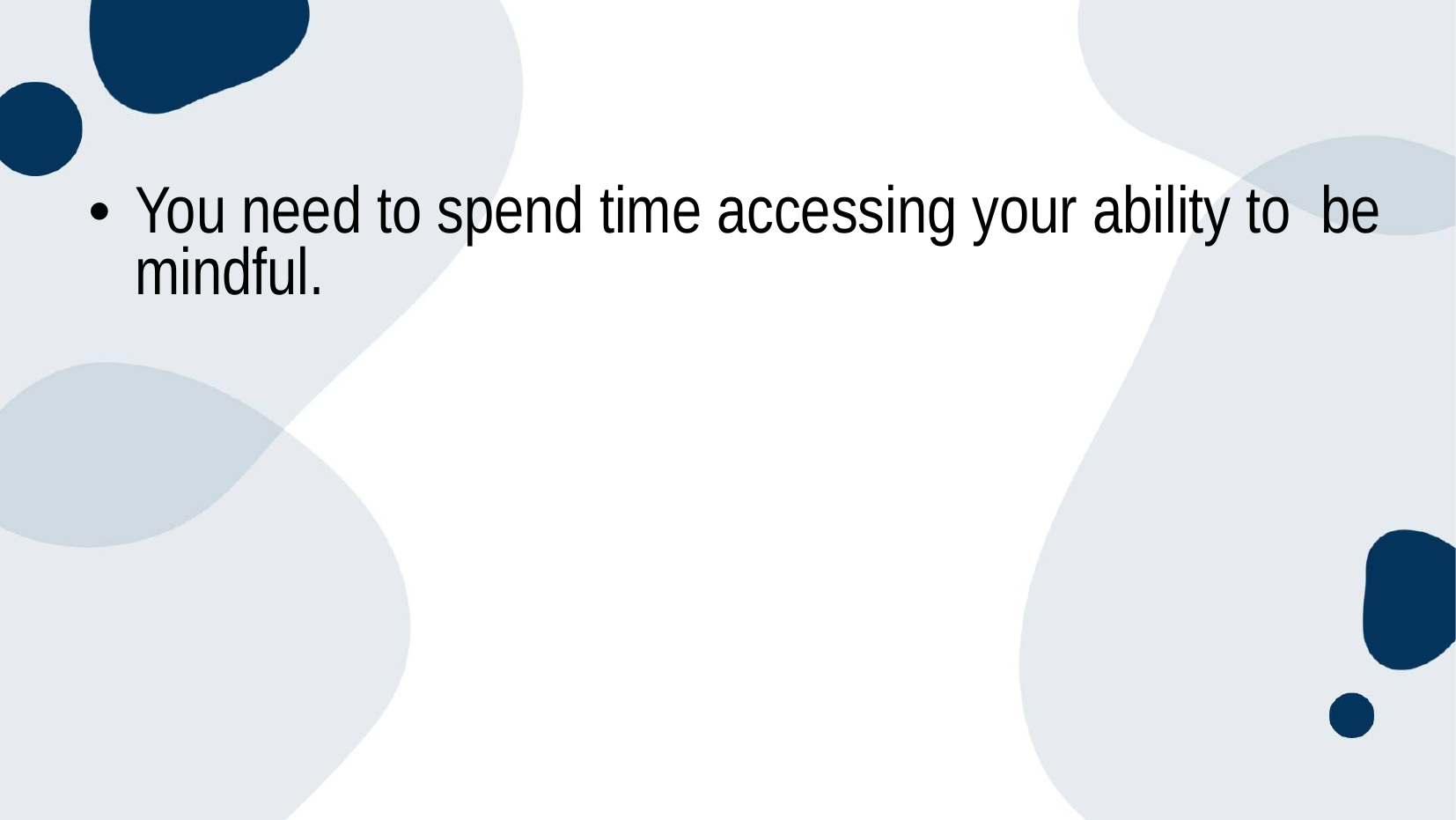

You need to spend time accessing your ability to  be mindful.